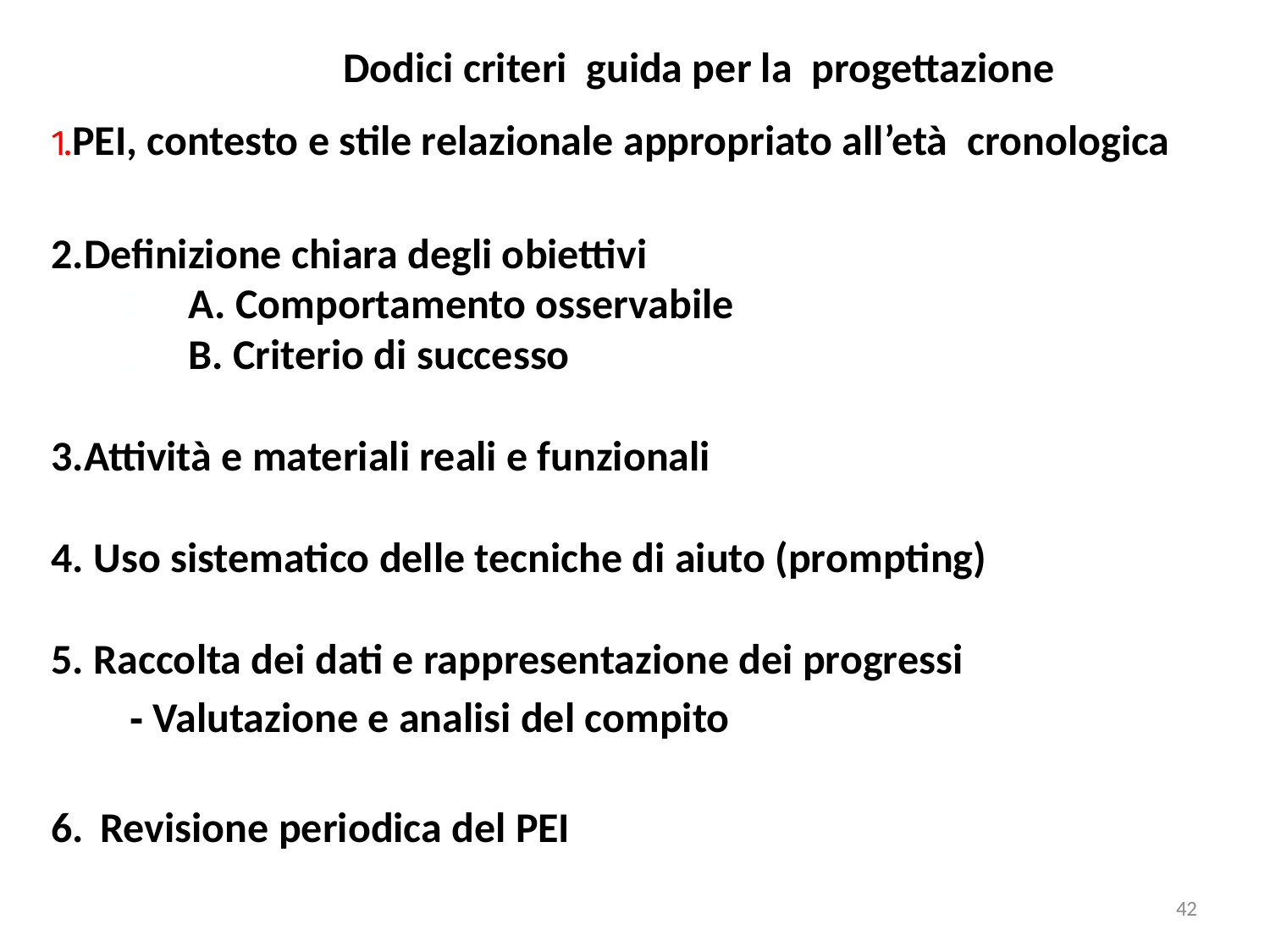

# Dodici criteri  guida per la  progettazione
1.PEI, contesto e stile relazionale appropriato all’età  cronologica

2.Definizione chiara degli obiettivi
A. Comportamento osservabile
B. Criterio di successo

3.Attività e materiali reali e funzionali

4. Uso sistematico delle tecniche di aiuto (prompting)

5. Raccolta dei dati e rappresentazione dei progressi
‐ Valutazione e analisi del compito

Revisione periodica del PEI
42